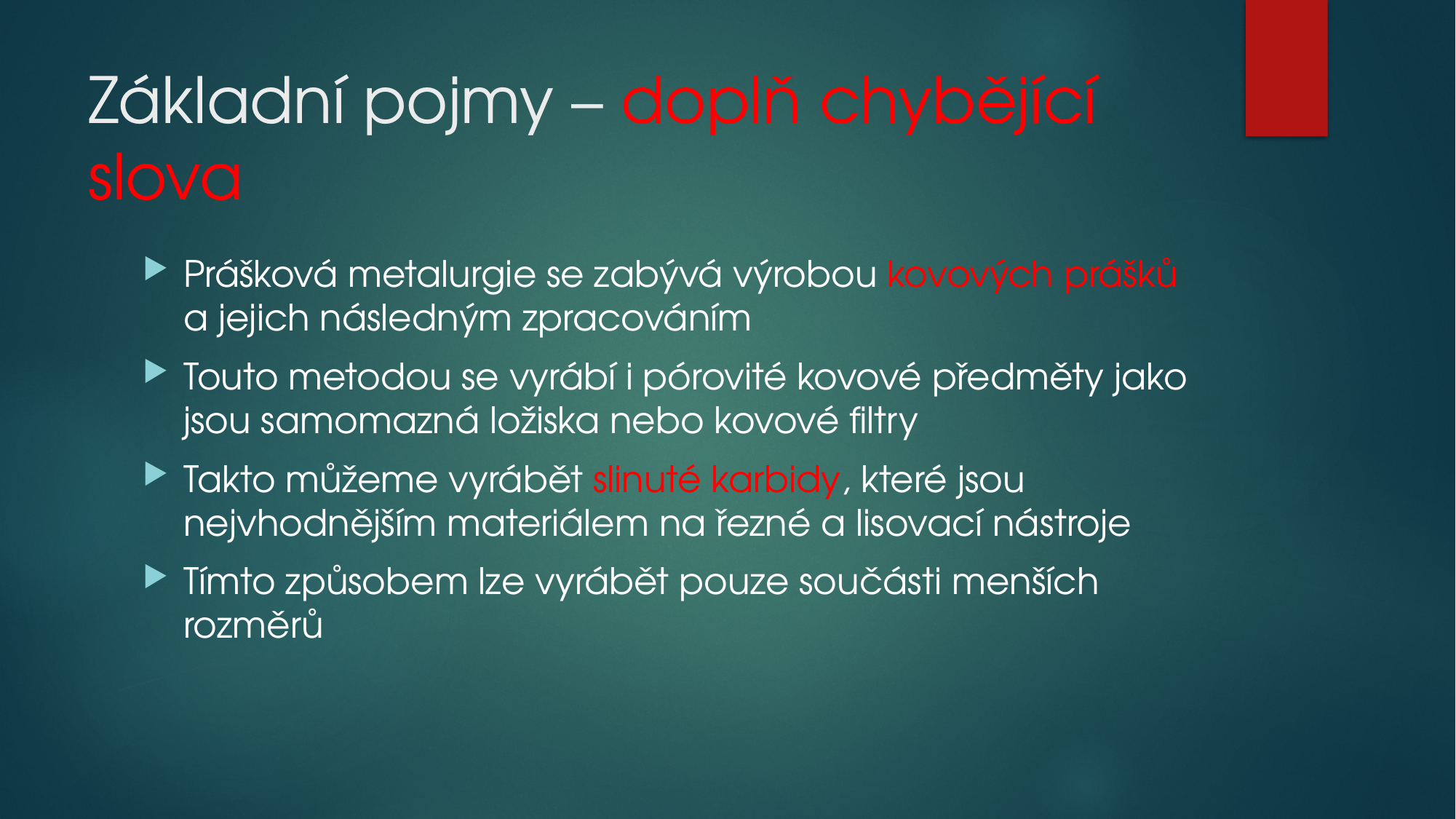

# Základní pojmy – doplň chybějící slova
Prášková metalurgie se zabývá výrobou kovových prášků a jejich následným zpracováním
Touto metodou se vyrábí i pórovité kovové předměty jako jsou samomazná ložiska nebo kovové filtry
Takto můžeme vyrábět slinuté karbidy, které jsou nejvhodnějším materiálem na řezné a lisovací nástroje
Tímto způsobem lze vyrábět pouze součásti menších rozměrů